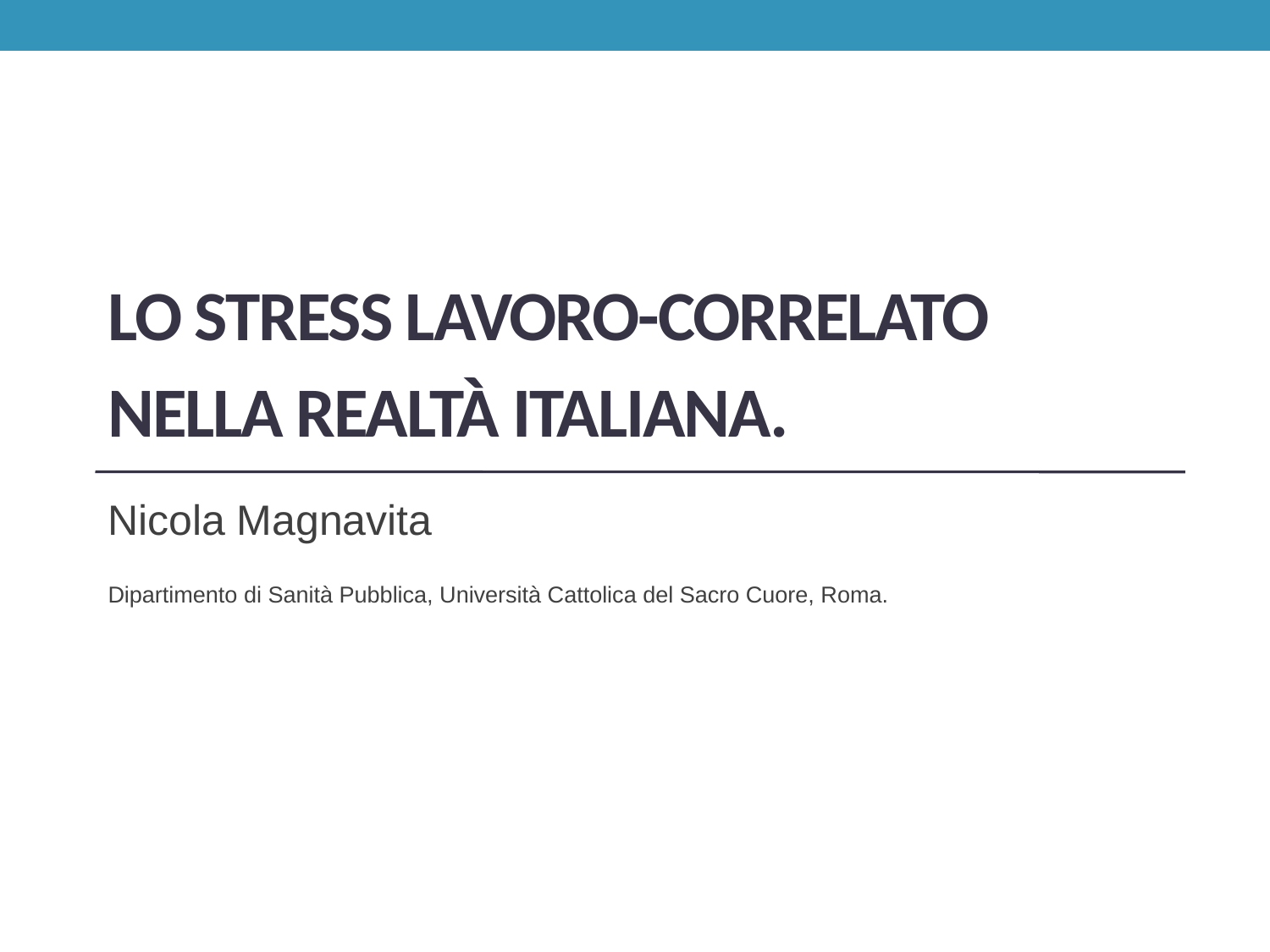

# lo stress lavoro-correlato nellA REALTà ITALIANA.
Nicola Magnavita

Dipartimento di Sanità Pubblica, Università Cattolica del Sacro Cuore, Roma.